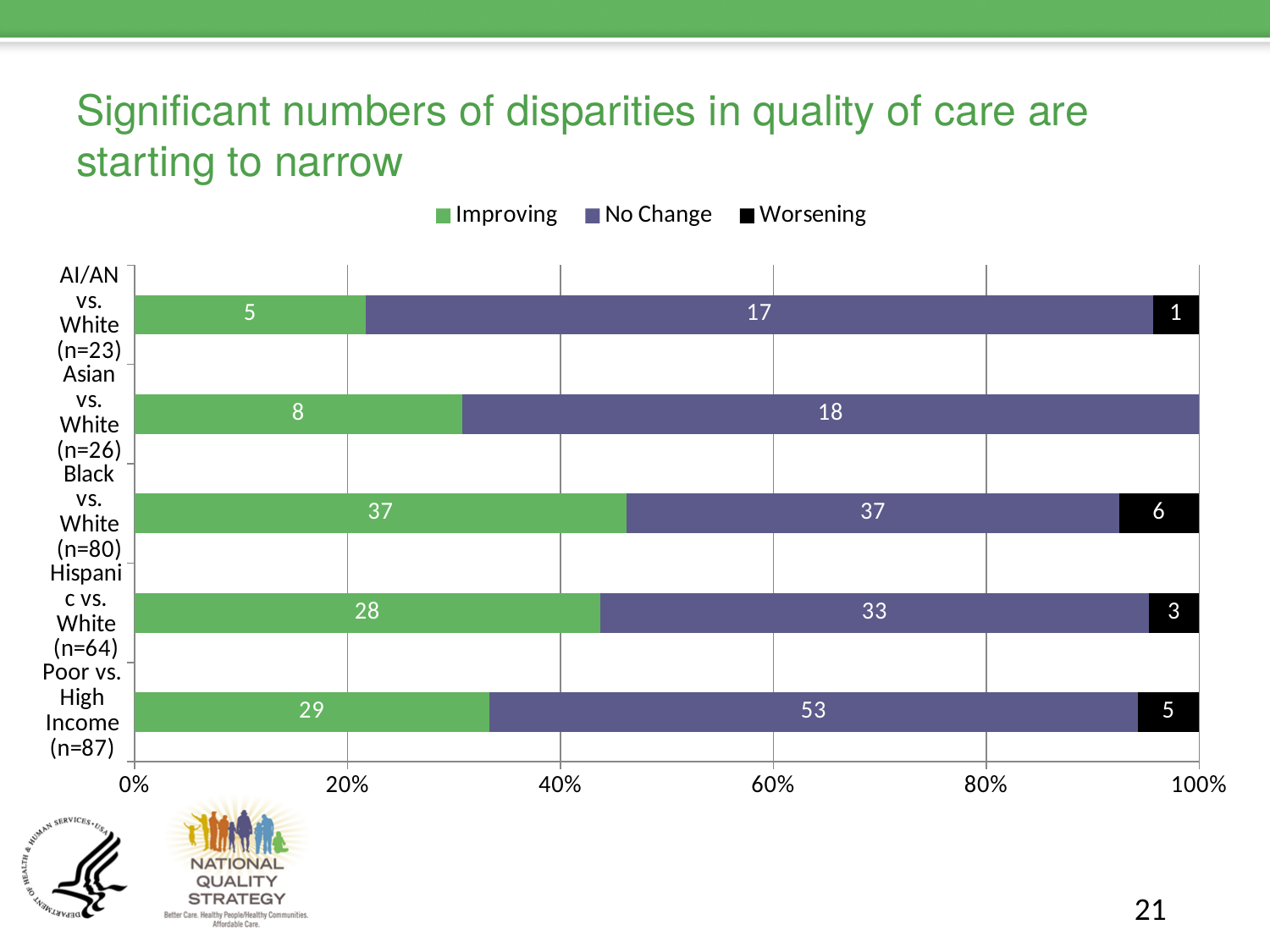

# Significant numbers of disparities in quality of care are starting to narrow

### Chart

| Category | Improving | No Change | Worsening |
|---|---|---|---|
| Poor vs. High Income (n=87) | 29.0 | 53.0 | 5.0 |
| Hispanic vs. White (n=64) | 28.0 | 33.0 | 3.0 |
| Black vs. White (n=80) | 37.0 | 37.0 | 6.0 |
| Asian vs. White (n=26) | 8.0 | 18.0 | None |
| AI/AN vs. White (n=23) | 5.0 | 17.0 | 1.0 |
21